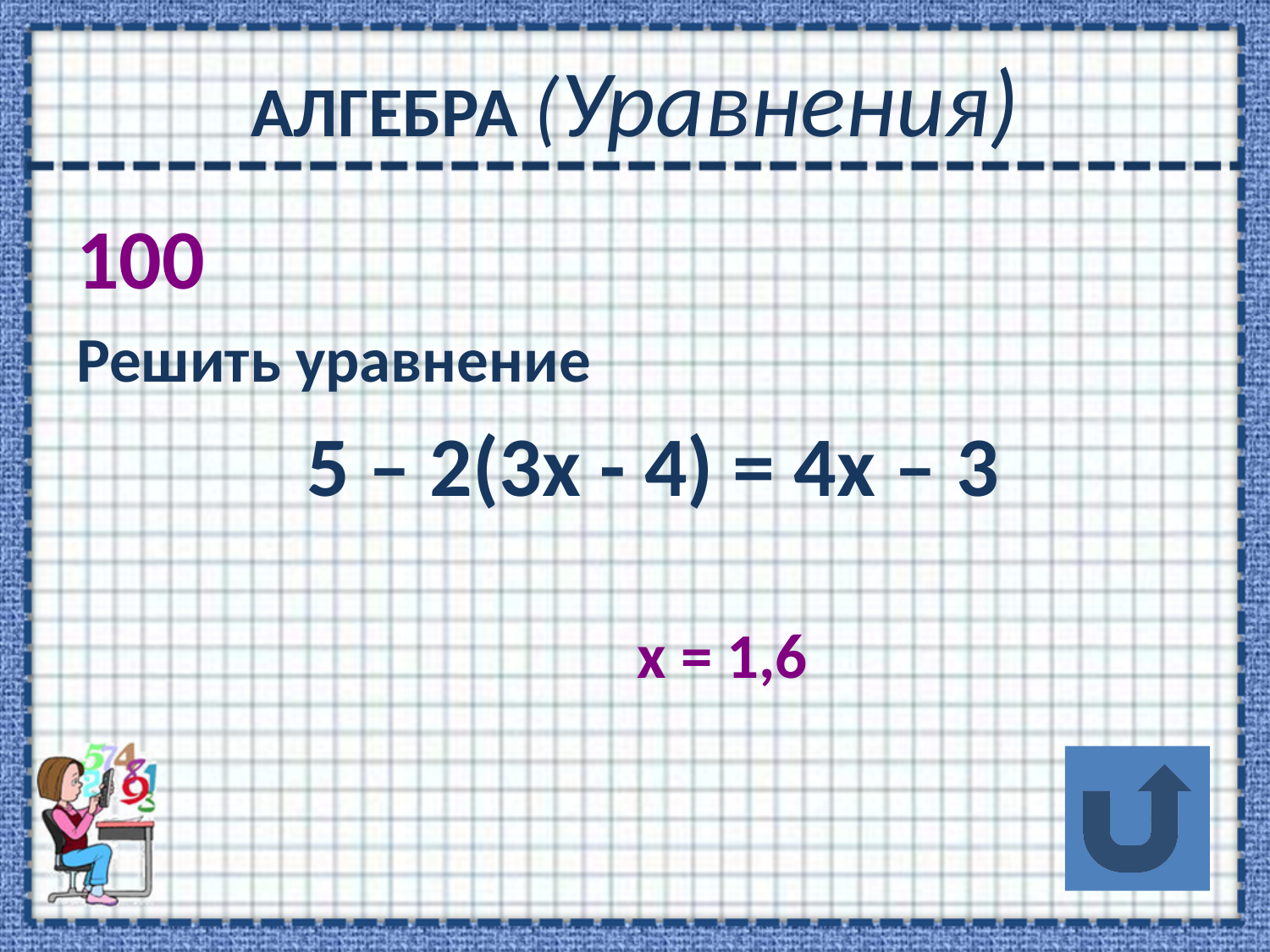

# АЛГЕБРА (Уравнения)
100
Решить уравнение
                5 – 2(3х - 4) = 4х – 3

                                       х = 1,6